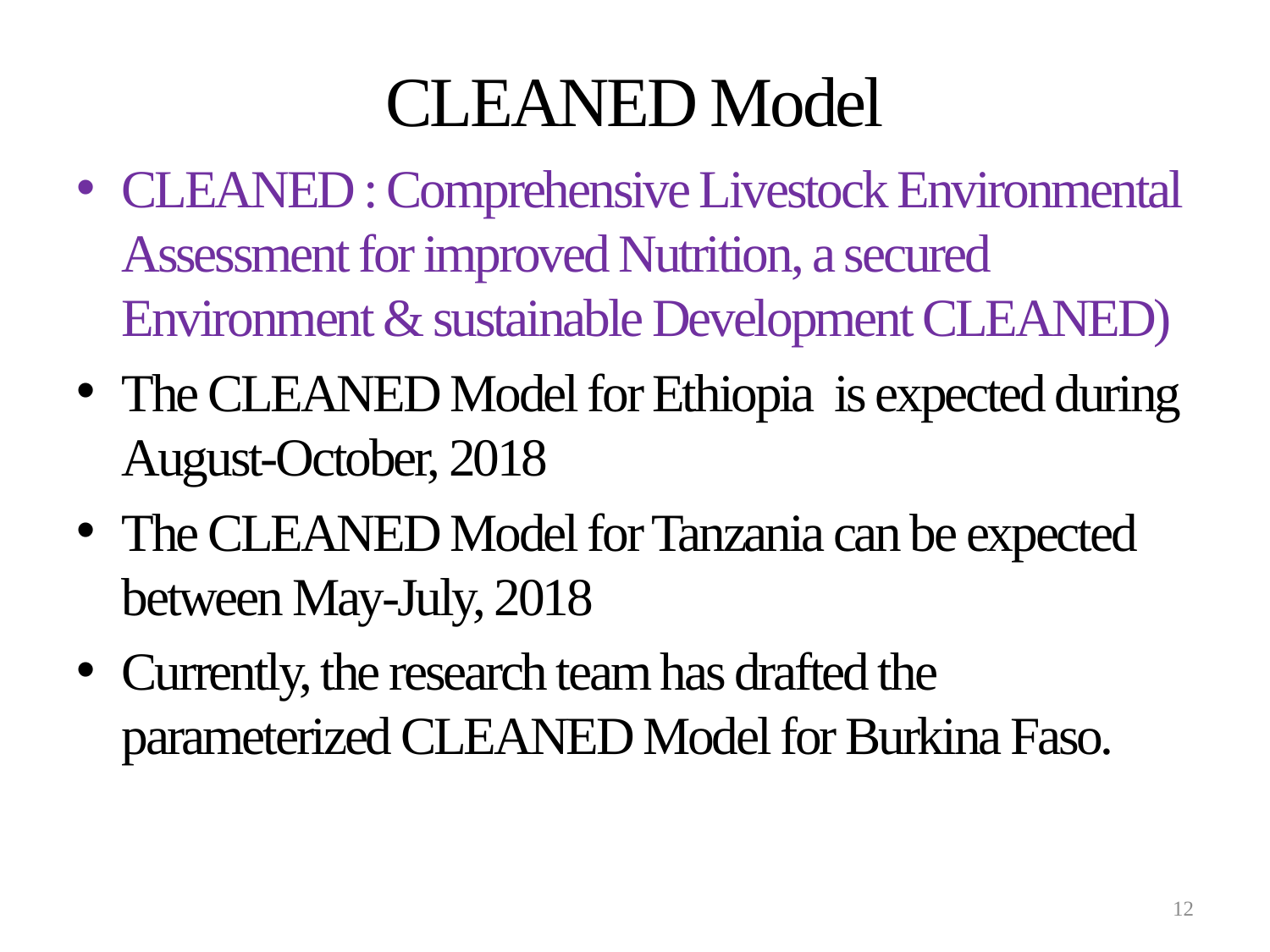

# CLEANED Model
CLEANED : Comprehensive Livestock Environmental Assessment for improved Nutrition, a secured Environment & sustainable Development CLEANED)
The CLEANED Model for Ethiopia  is expected during August-October, 2018
The CLEANED Model for Tanzania can be expected between May-July, 2018
Currently, the research team has drafted the parameterized CLEANED Model for Burkina Faso.

12